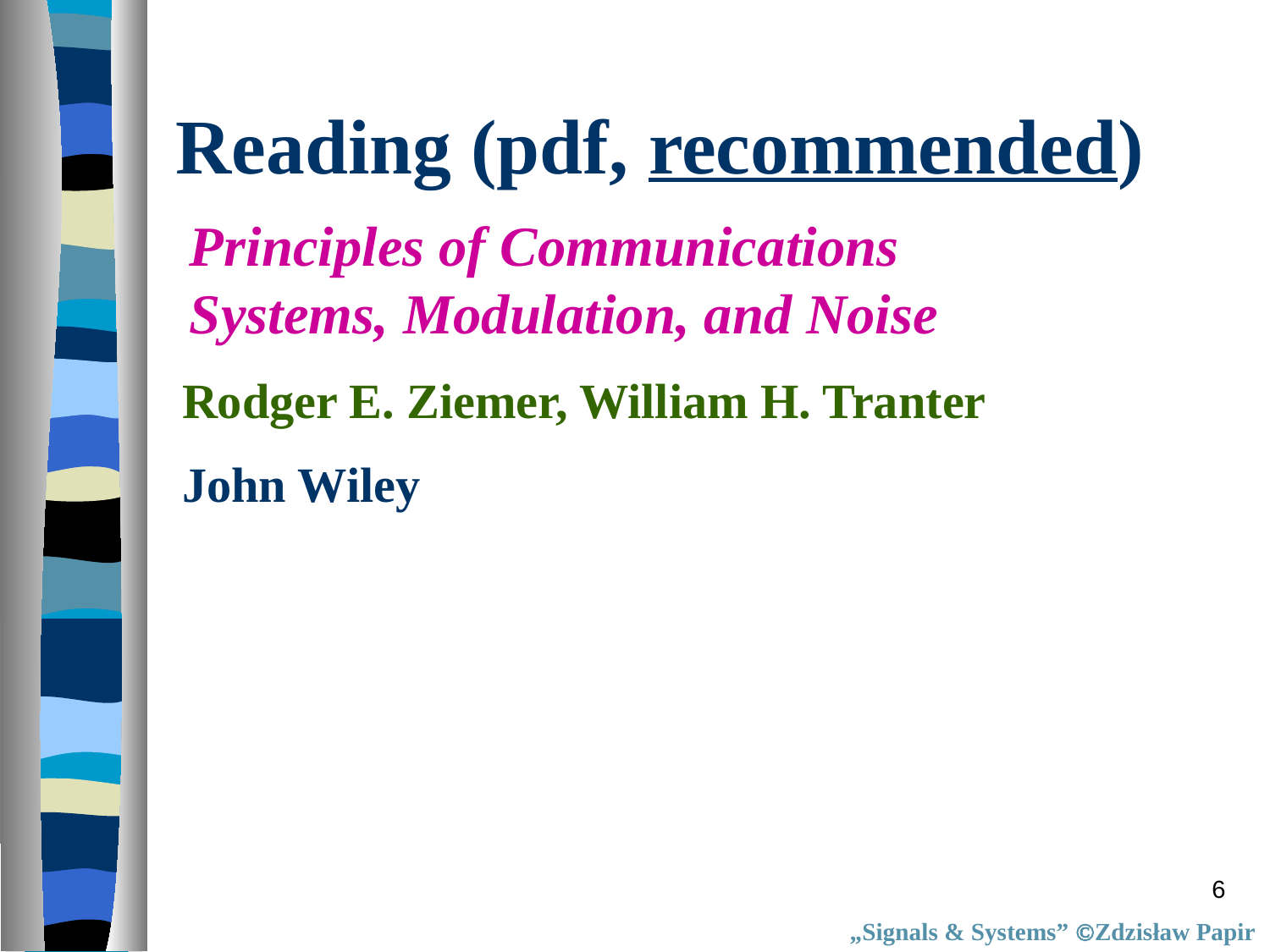

# Reading (pdf, recommended)
Principles of Communications
Systems, Modulation, and Noise
Rodger E. Ziemer, William H. Tranter
John Wiley
6
„Signals & Systems” ©Zdzisław Papir